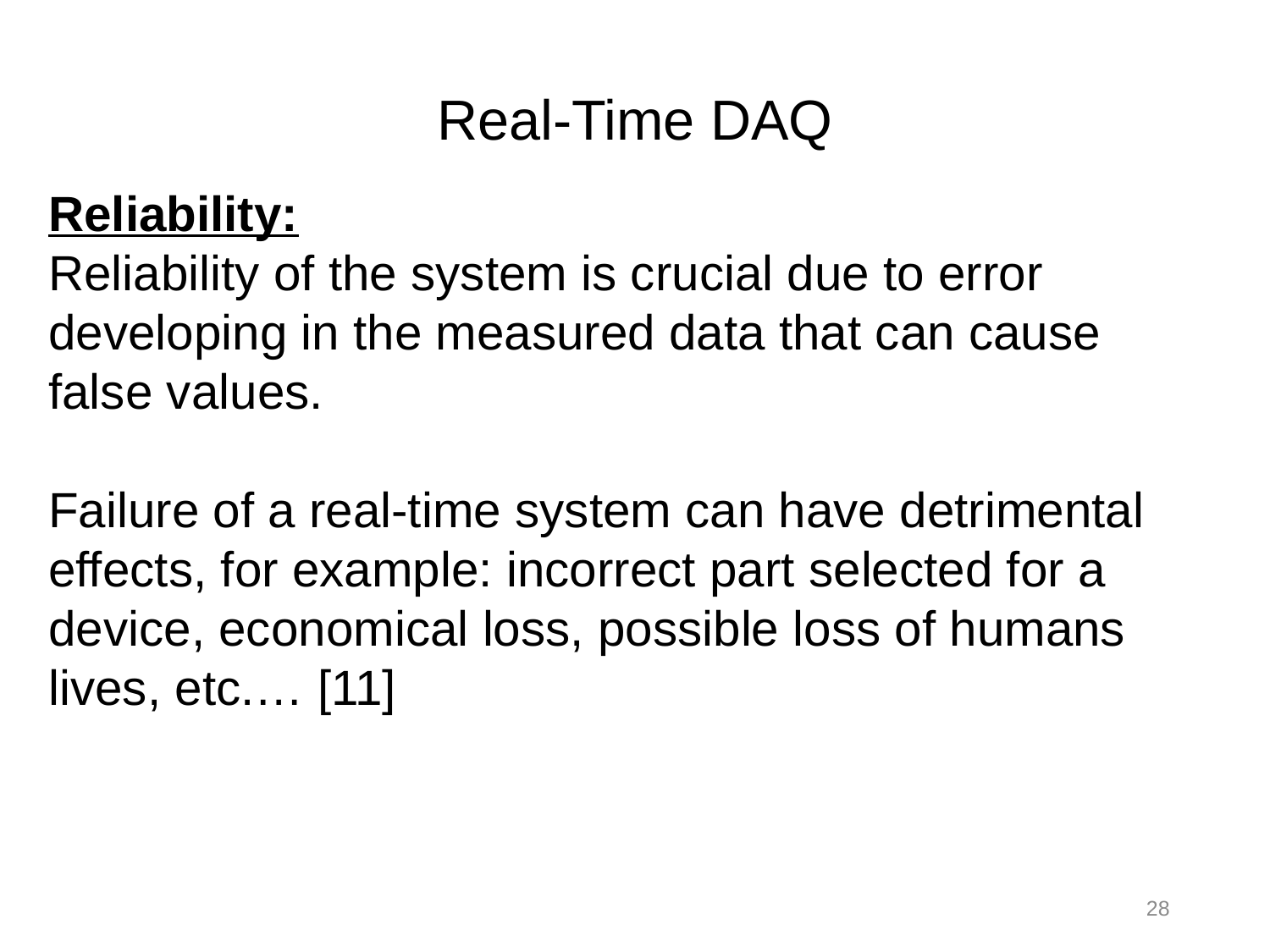

Real-Time DAQ
Reliability:
Reliability of the system is crucial due to error developing in the measured data that can cause false values.

Failure of a real-time system can have detrimental effects, for example: incorrect part selected for a device, economical loss, possible loss of humans lives, etc.… [11]

28